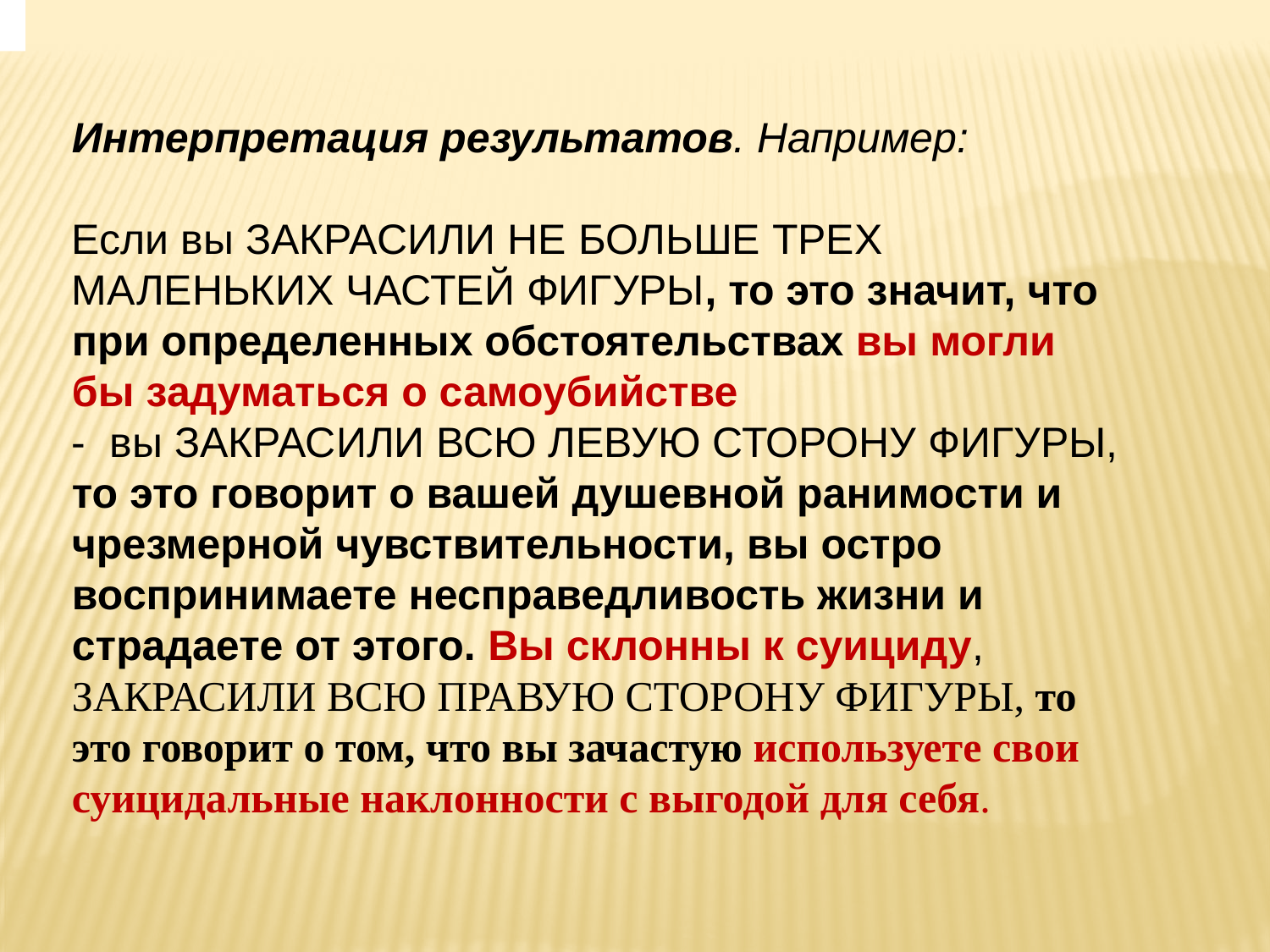

Интерпретация результатов. Например:

Если вы ЗАКРАСИЛИ НЕ БОЛЬШЕ ТРЕХ МАЛЕНЬКИХ ЧАСТЕЙ ФИГУРЫ, то это значит, что при определенных обстоятельствах вы могли бы задуматься о самоубийстве
-  вы ЗАКРАСИЛИ ВСЮ ЛЕВУЮ СТОРОНУ ФИГУРЫ, то это говорит о вашей душевной ранимости и чрезмерной чувствительности, вы остро воспринимаете несправедливость жизни и страдаете от этого. Вы склонны к суициду,
ЗАКРАСИЛИ ВСЮ ПРАВУЮ СТОРОНУ ФИГУРЫ, то это говорит о том, что вы зачастую используете свои суицидальные наклонности с выгодой для себя.